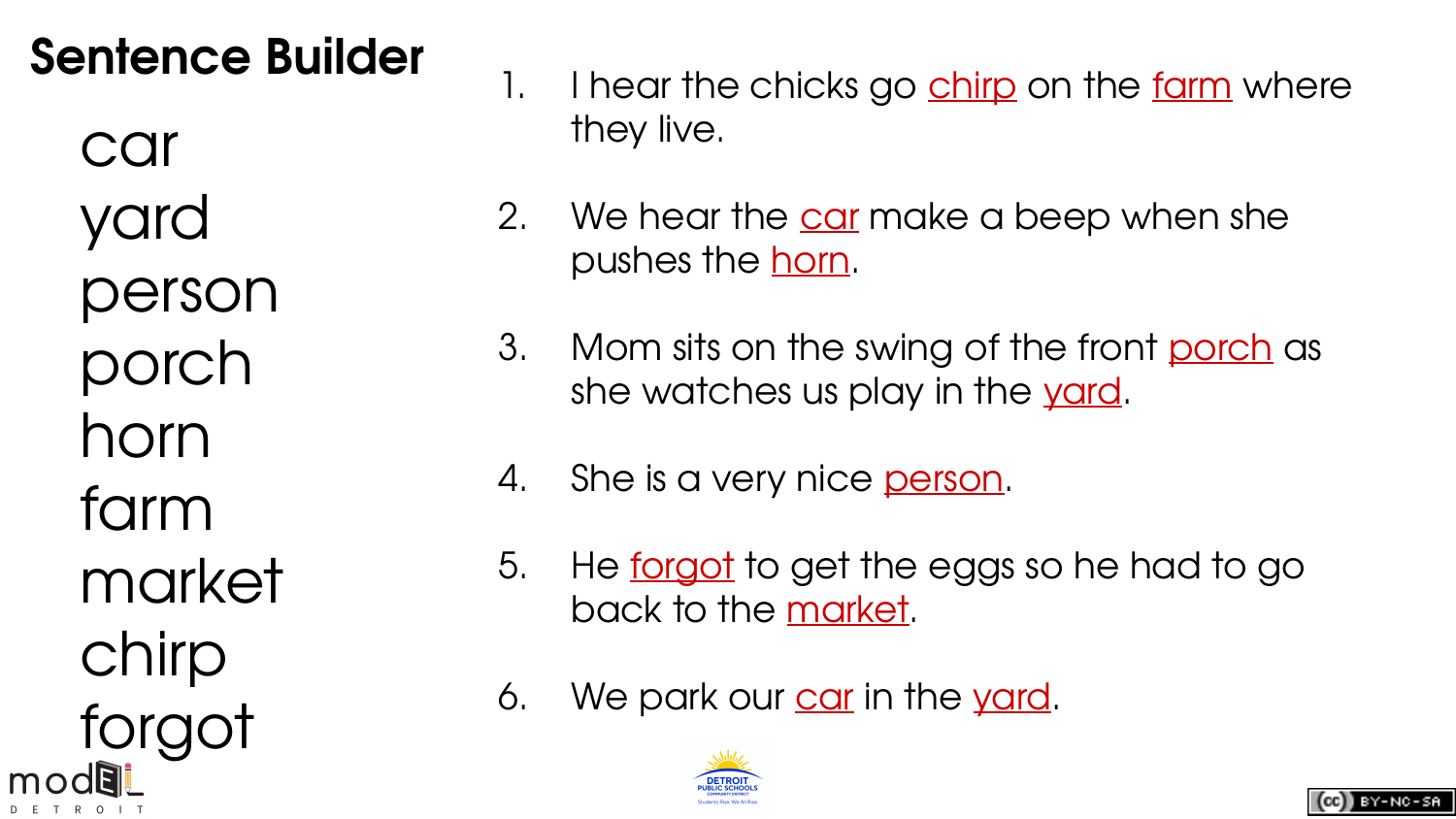

Sentence Builder
I hear the chicks go chirp on the farm where they live.

We hear the car make a beep when she pushes the horn.

Mom sits on the swing of the front porch as she watches us play in the yard.

She is a very nice person.

He forgot to get the eggs so he had to go back to the market.

We park our car in the yard.
car
yard
person
porch
horn
farm
market
chirp
forgot